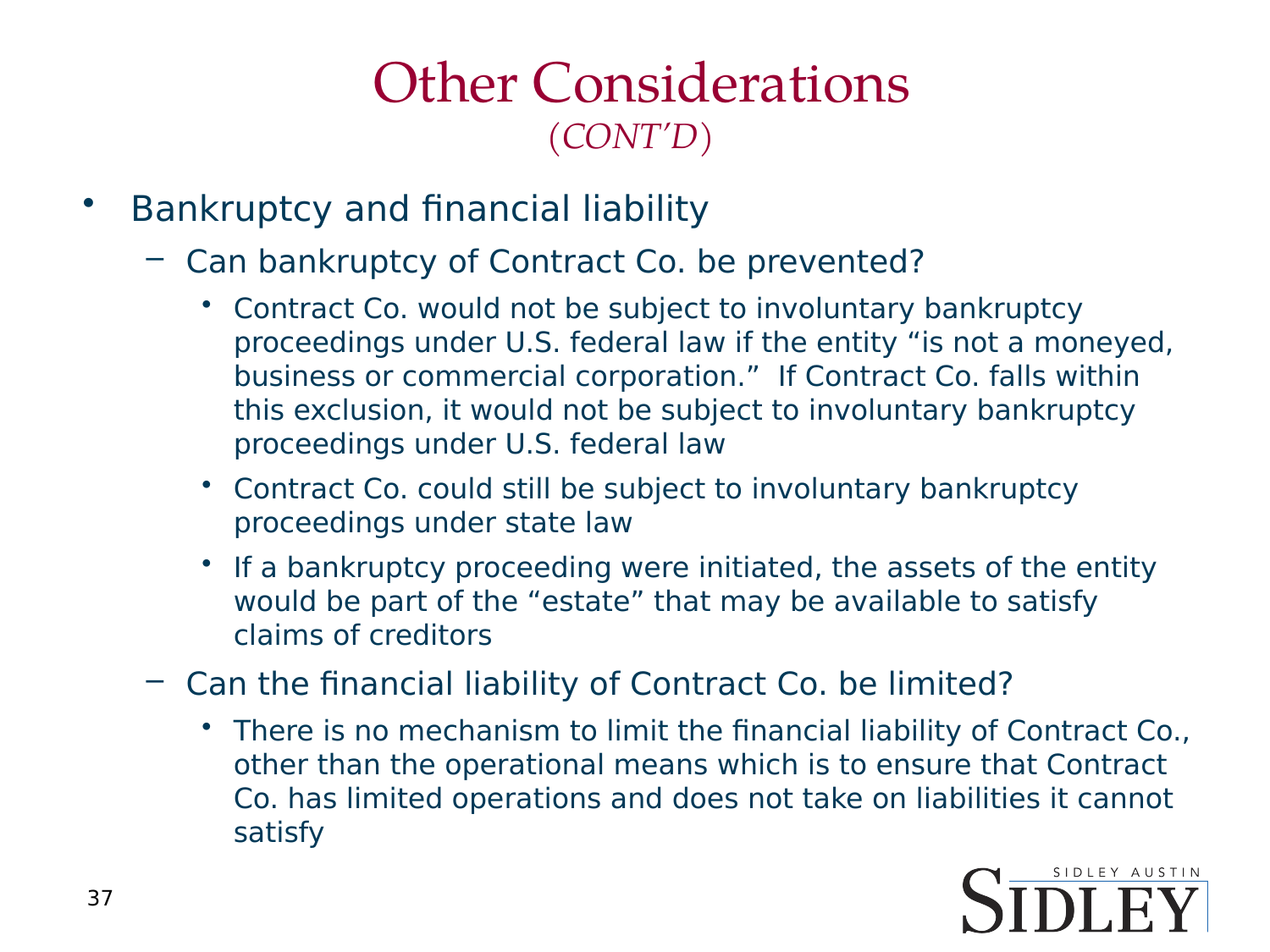

# Other Considerations (CONT’D)
Bankruptcy and financial liability
Can bankruptcy of Contract Co. be prevented?
Contract Co. would not be subject to involuntary bankruptcy proceedings under U.S. federal law if the entity “is not a moneyed, business or commercial corporation.”  If Contract Co. falls within this exclusion, it would not be subject to involuntary bankruptcy proceedings under U.S. federal law
Contract Co. could still be subject to involuntary bankruptcy proceedings under state law
If a bankruptcy proceeding were initiated, the assets of the entity would be part of the “estate” that may be available to satisfy claims of creditors
Can the financial liability of Contract Co. be limited?
There is no mechanism to limit the financial liability of Contract Co., other than the operational means which is to ensure that Contract Co. has limited operations and does not take on liabilities it cannot satisfy

37